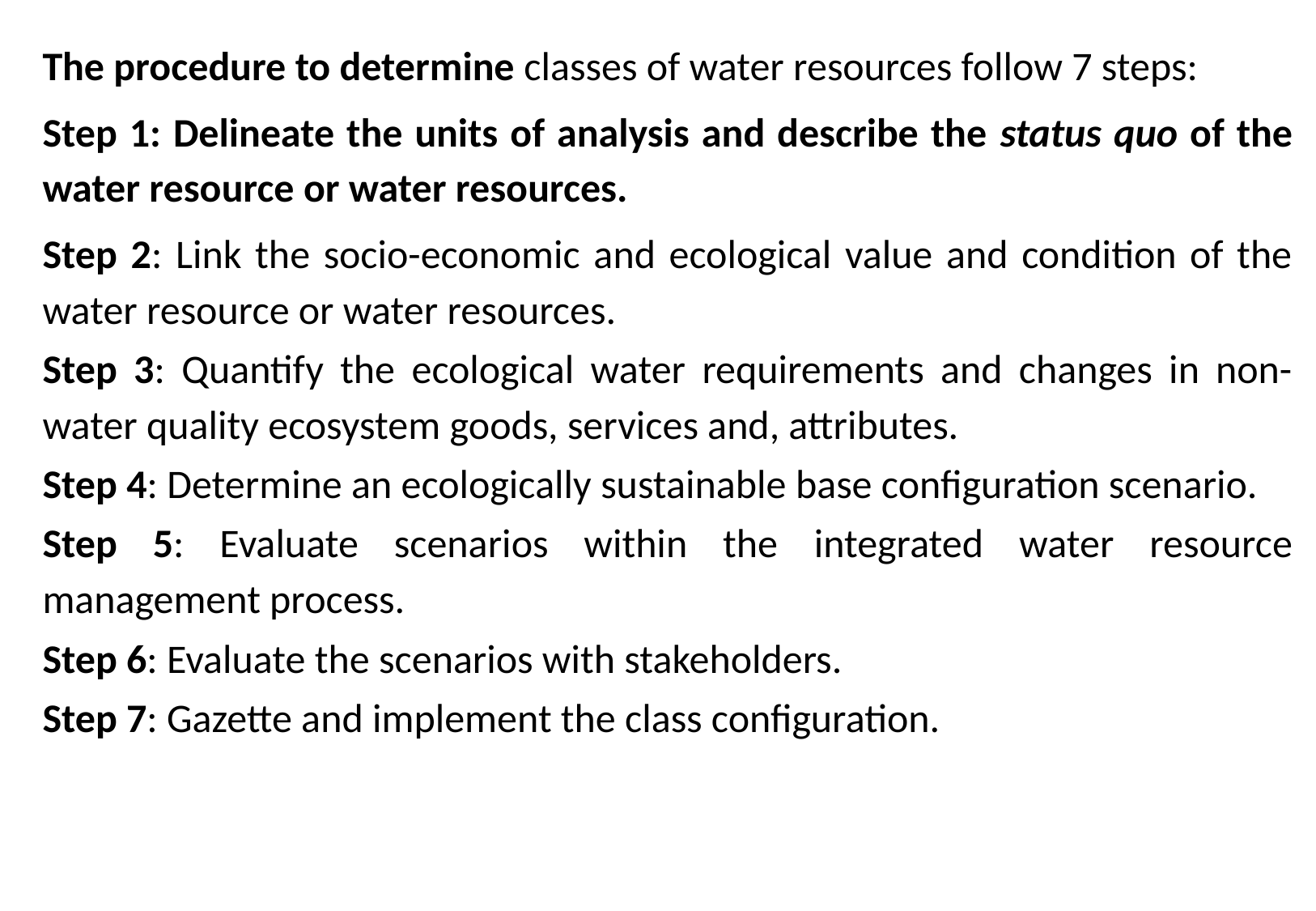

The procedure to determine classes of water resources follow 7 steps:
Step 1: Delineate the units of analysis and describe the status quo of the water resource or water resources.
Step 2: Link the socio-economic and ecological value and condition of the water resource or water resources.
Step 3: Quantify the ecological water requirements and changes in non-water quality ecosystem goods, services and, attributes.
Step 4: Determine an ecologically sustainable base configuration scenario.
Step 5: Evaluate scenarios within the integrated water resource management process.
Step 6: Evaluate the scenarios with stakeholders.
Step 7: Gazette and implement the class configuration.